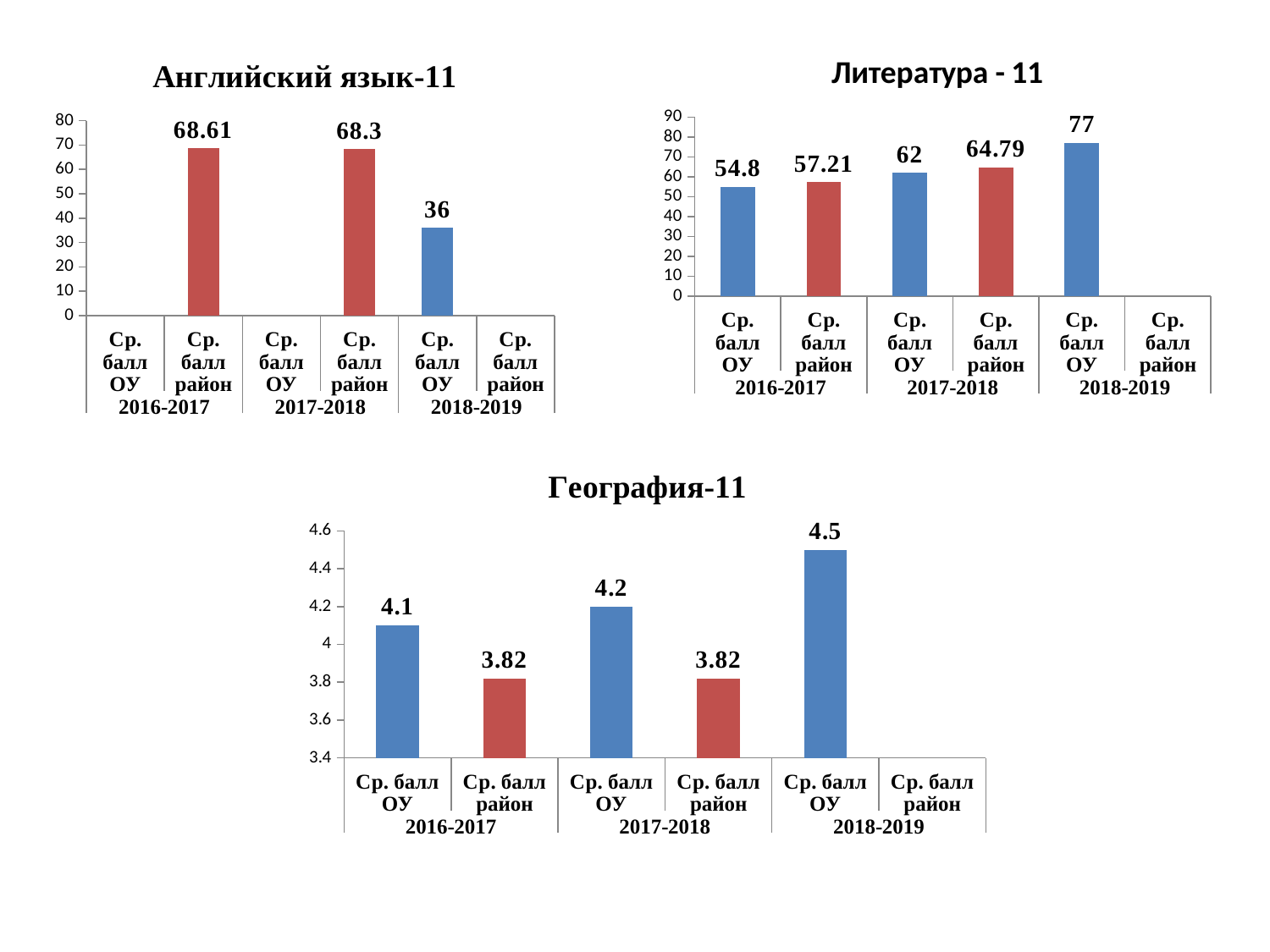

### Chart: Английский язык-11

| Category | Английский язык |
|---|---|
| Ср. балл ОУ | None |
| Ср. балл район | 68.61 |
| Ср. балл ОУ | None |
| Ср. балл район | 68.3 |
| Ср. балл ОУ | 36.0 |
| Ср. балл район | None |

### Chart: Литература - 11

| Category | Литература |
|---|---|
| Ср. балл ОУ | 54.8 |
| Ср. балл район | 57.21 |
| Ср. балл ОУ | 62.0 |
| Ср. балл район | 64.79 |
| Ср. балл ОУ | 77.0 |
| Ср. балл район | None |

### Chart: География-11

| Category | География |
|---|---|
| Ср. балл ОУ | 4.1 |
| Ср. балл район | 3.82 |
| Ср. балл ОУ | 4.2 |
| Ср. балл район | 3.82 |
| Ср. балл ОУ | 4.5 |
| Ср. балл район | None |